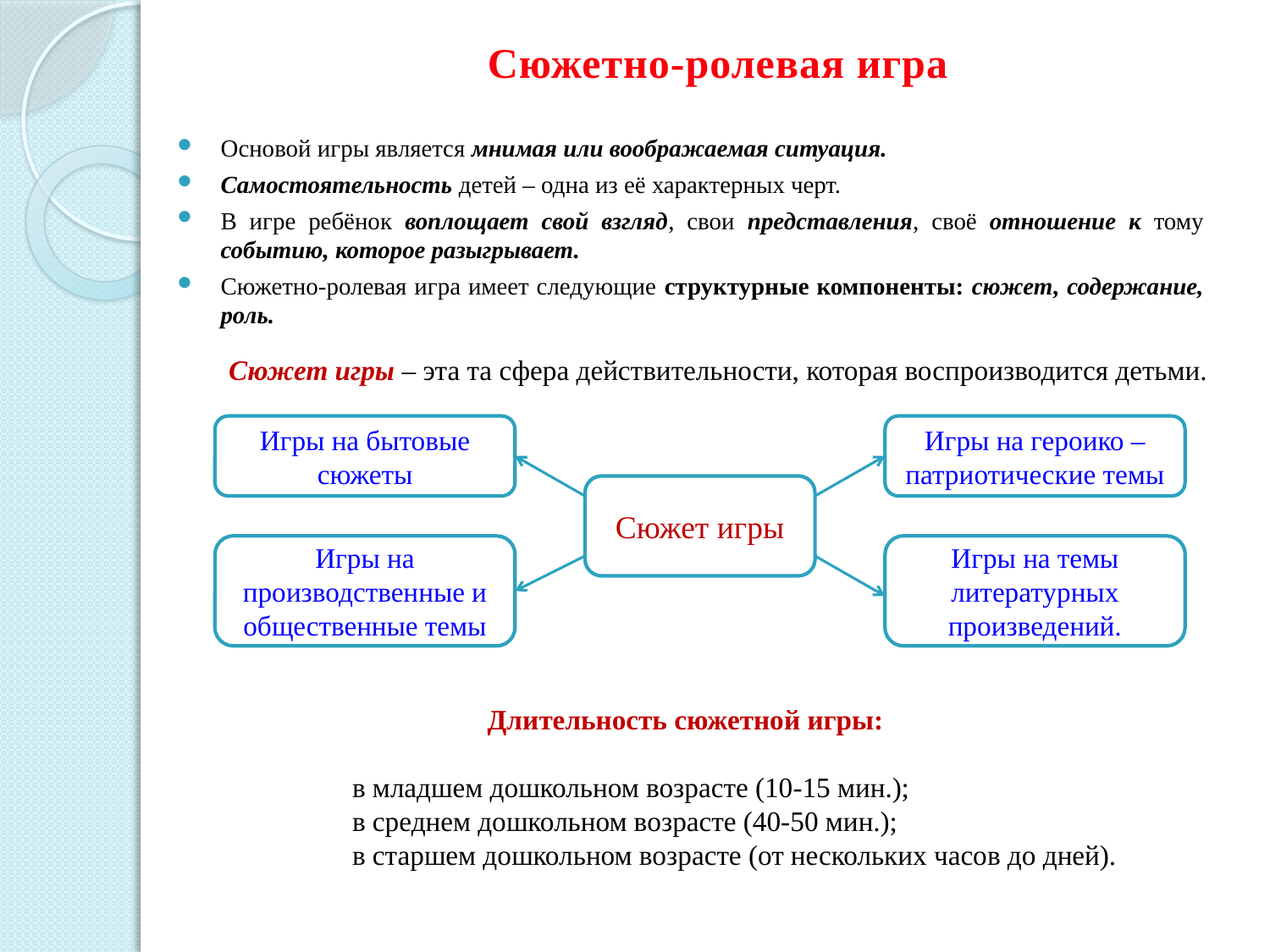

# Сюжетно-ролевая игра
Основой игры является мнимая или воображаемая ситуация.
Самостоятельность детей – одна из её характерных черт.
В игре ребёнок воплощает свой взгляд, свои представления, своё отношение к тому событию, которое разыгрывает.
Сюжетно-ролевая игра имеет следующие структурные компоненты: сюжет, содержание, роль.
Сюжет игры – эта та сфера действительности, которая воспроизводится детьми.
Игры на бытовые сюжеты
Игры на героико – патриотические темы
Сюжет игры
Игры на производственные и общественные темы
Игры на темы литературных произведений.
Длительность сюжетной игры:

в младшем дошкольном возрасте (10-15 мин.);
в среднем дошкольном возрасте (40-50 мин.);
в старшем дошкольном возрасте (от нескольких часов до дней).